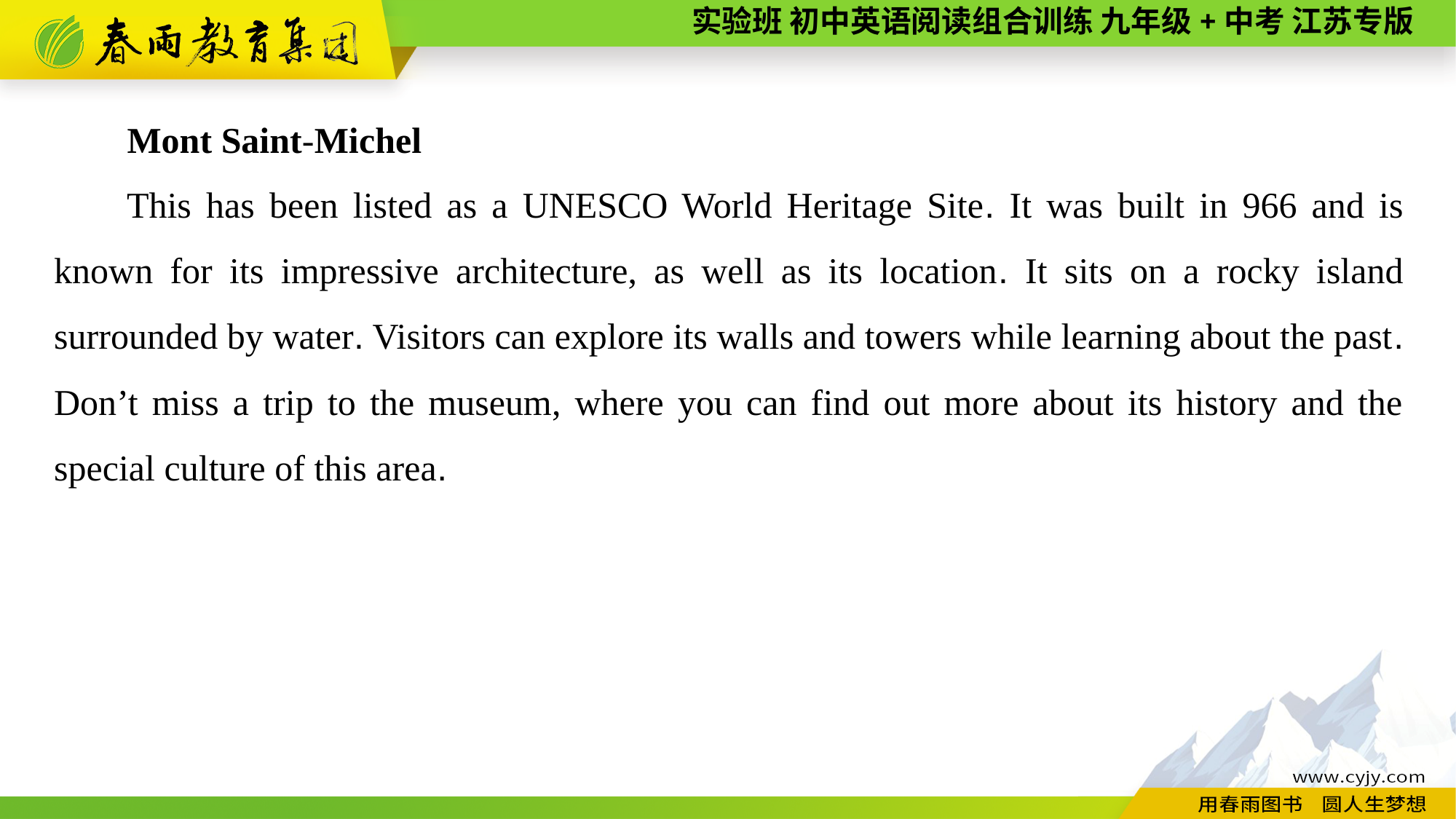

Mont Saint-Michel
This has been listed as a UNESCO World Heritage Site. It was built in 966 and is known for its impressive architecture, as well as its location. It sits on a rocky island surrounded by water. Visitors can explore its walls and towers while learning about the past. Don’t miss a trip to the museum, where you can find out more about its history and the special culture of this area.